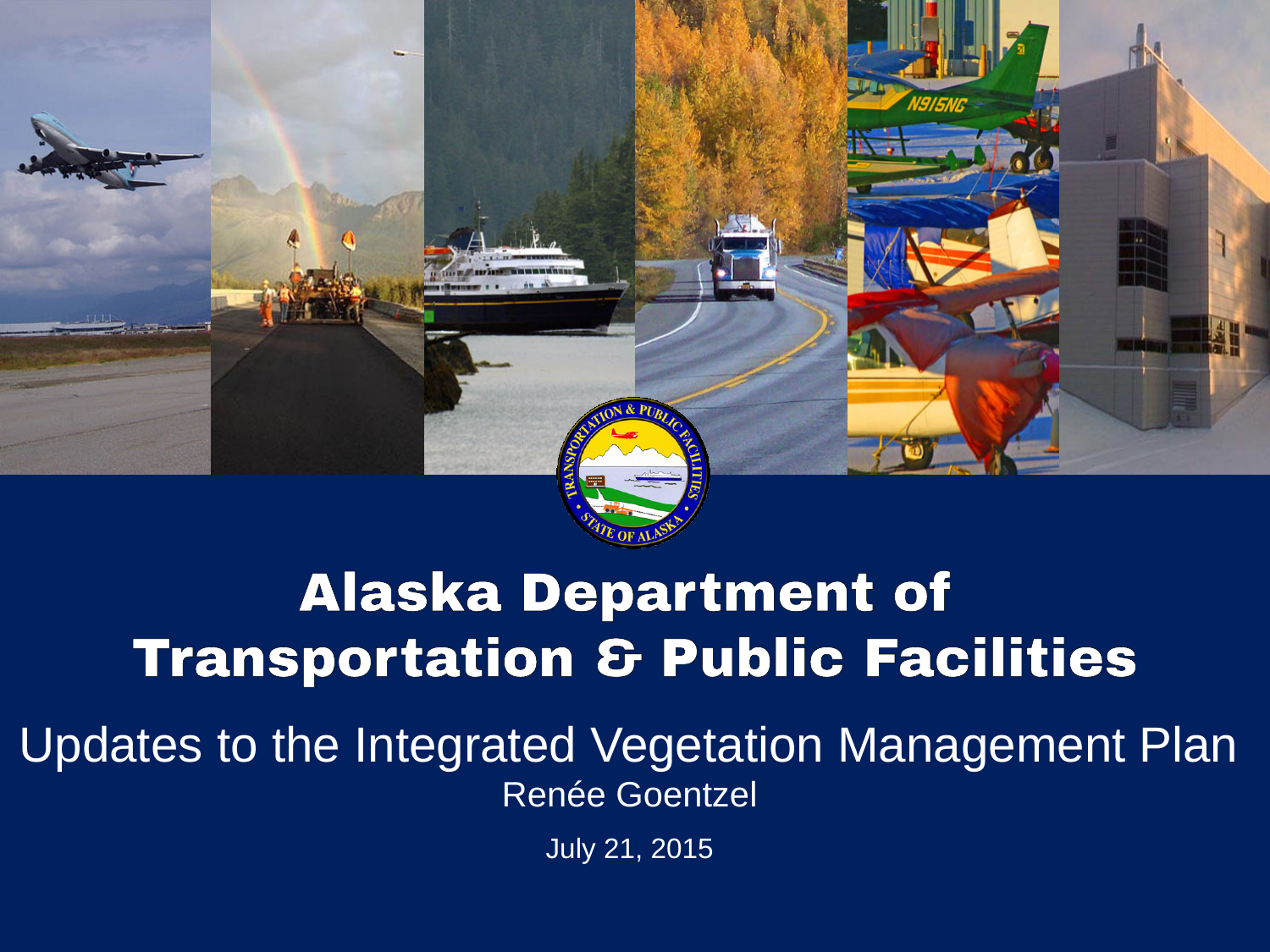

Alaska Department of
Transportation & Public Facilities
Updates to the Integrated Vegetation Management Plan
Renée Goentzel

July 21, 2015